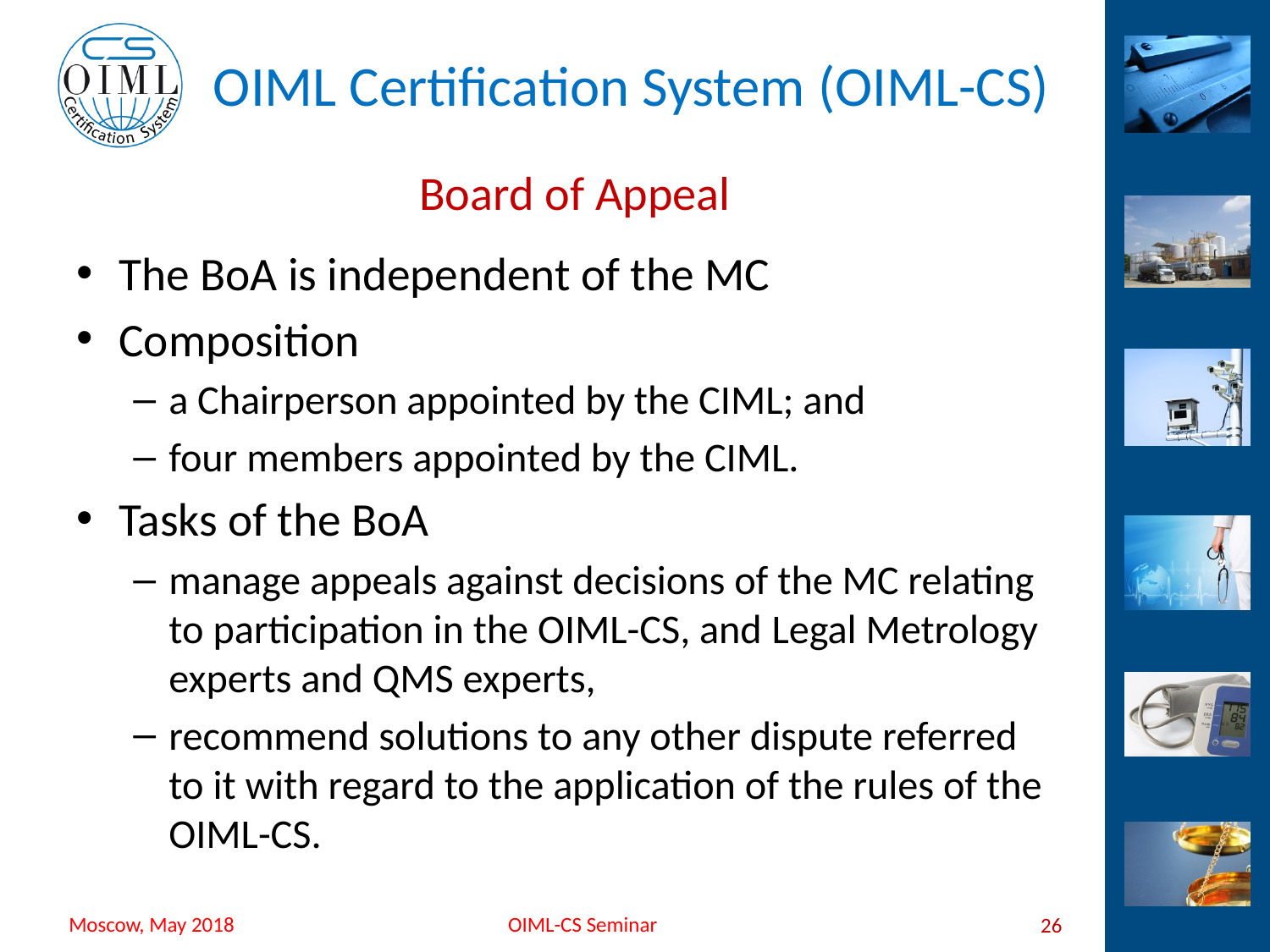

# Board of Appeal
The BoA is independent of the MC
Composition
a Chairperson appointed by the CIML; and
four members appointed by the CIML.
Tasks of the BoA
manage appeals against decisions of the MC relating to participation in the OIML-CS, and Legal Metrology experts and QMS experts,
recommend solutions to any other dispute referred to it with regard to the application of the rules of the OIML-CS.
26